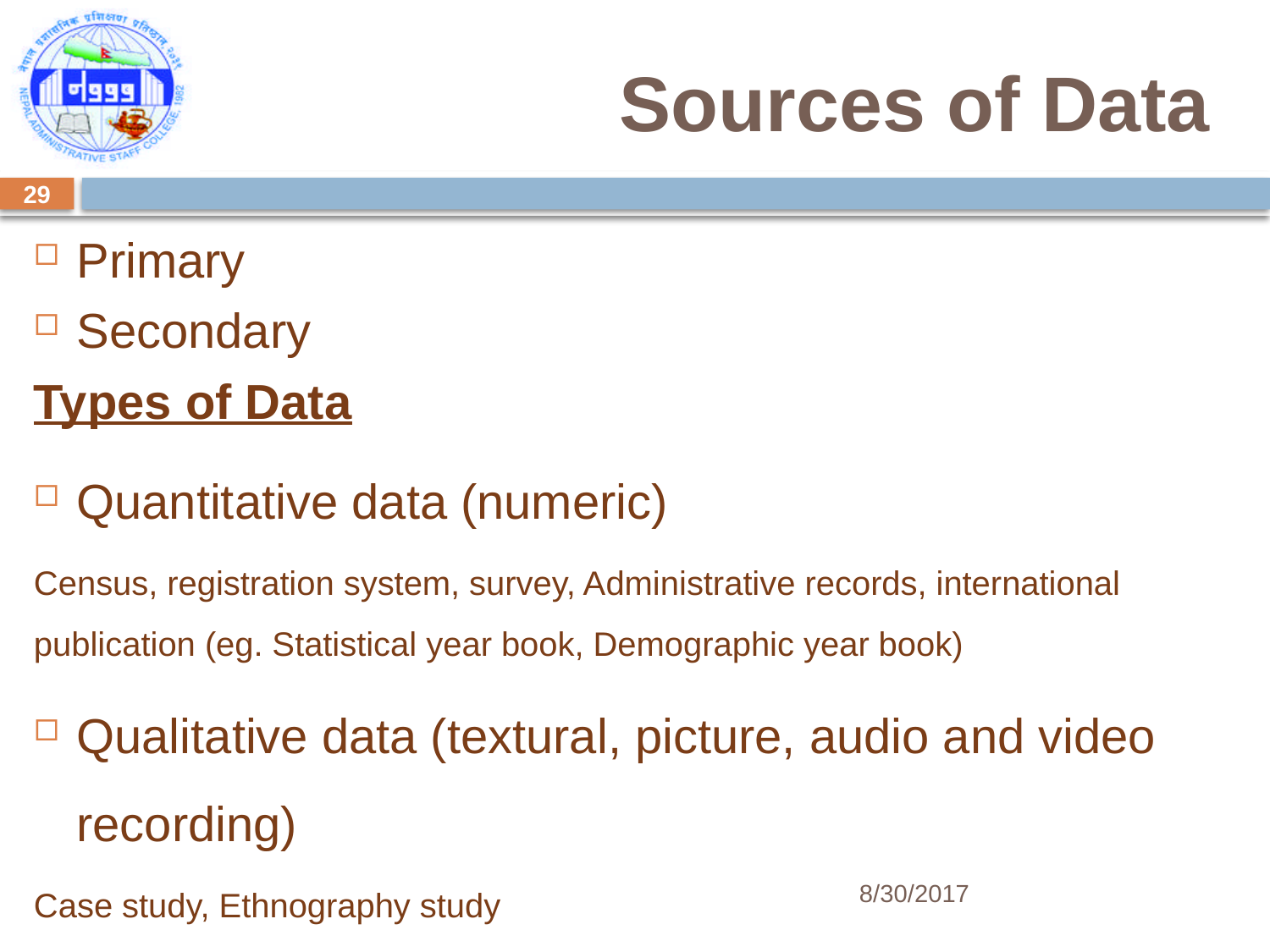

# Sources of Data
29
Primary
Secondary
Types of Data
Quantitative data (numeric)
Census, registration system, survey, Administrative records, international publication (eg. Statistical year book, Demographic year book)
Qualitative data (textural, picture, audio and video recording)
Case study, Ethnography study
8/30/2017